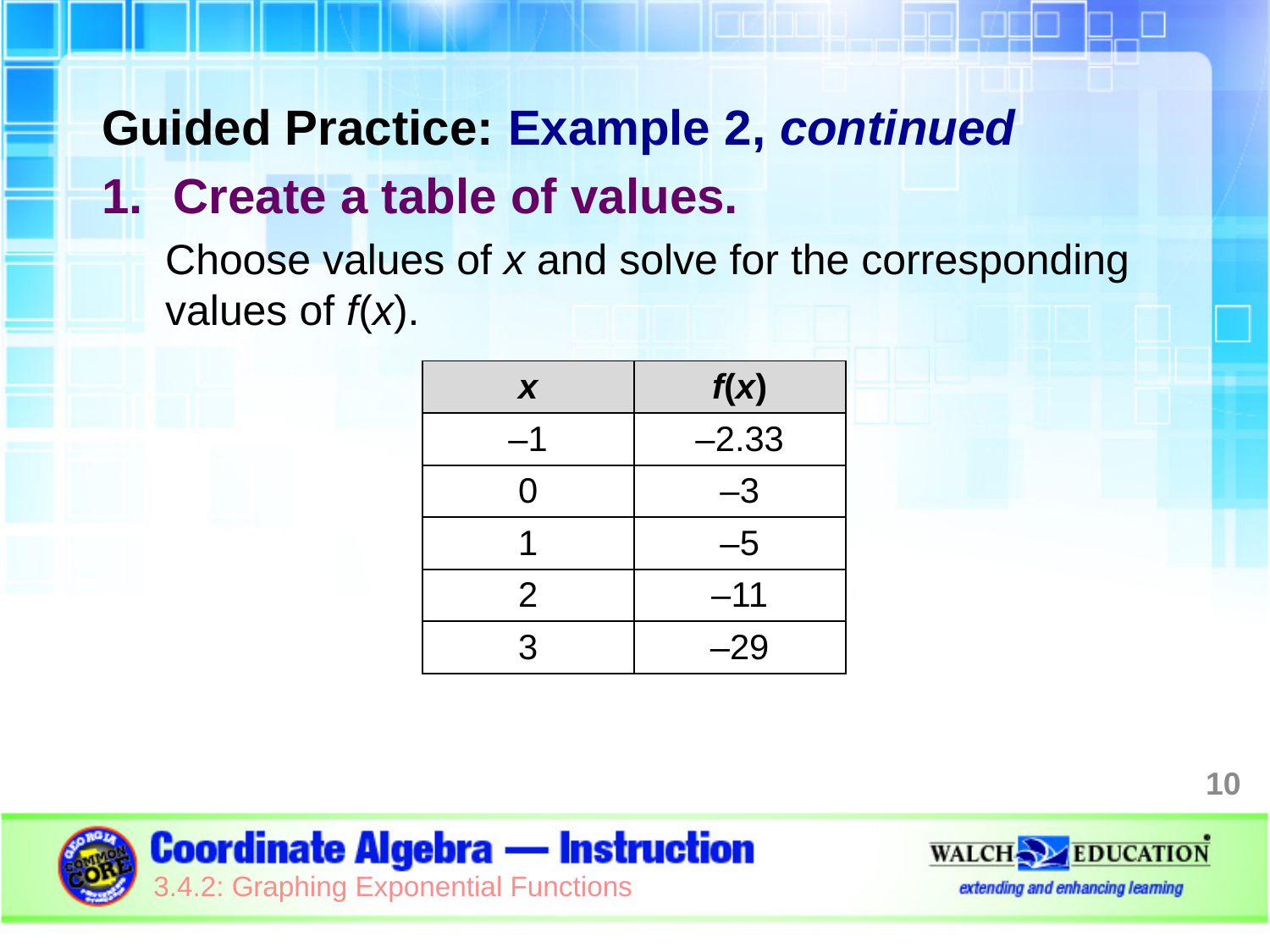

Guided Practice: Example 2, continued
Create a table of values.
Choose values of x and solve for the corresponding values of f(x).
| x | f(x) |
| --- | --- |
| –1 | –2.33 |
| 0 | –3 |
| 1 | –5 |
| 2 | –11 |
| 3 | –29 |
10
3.4.2: Graphing Exponential Functions